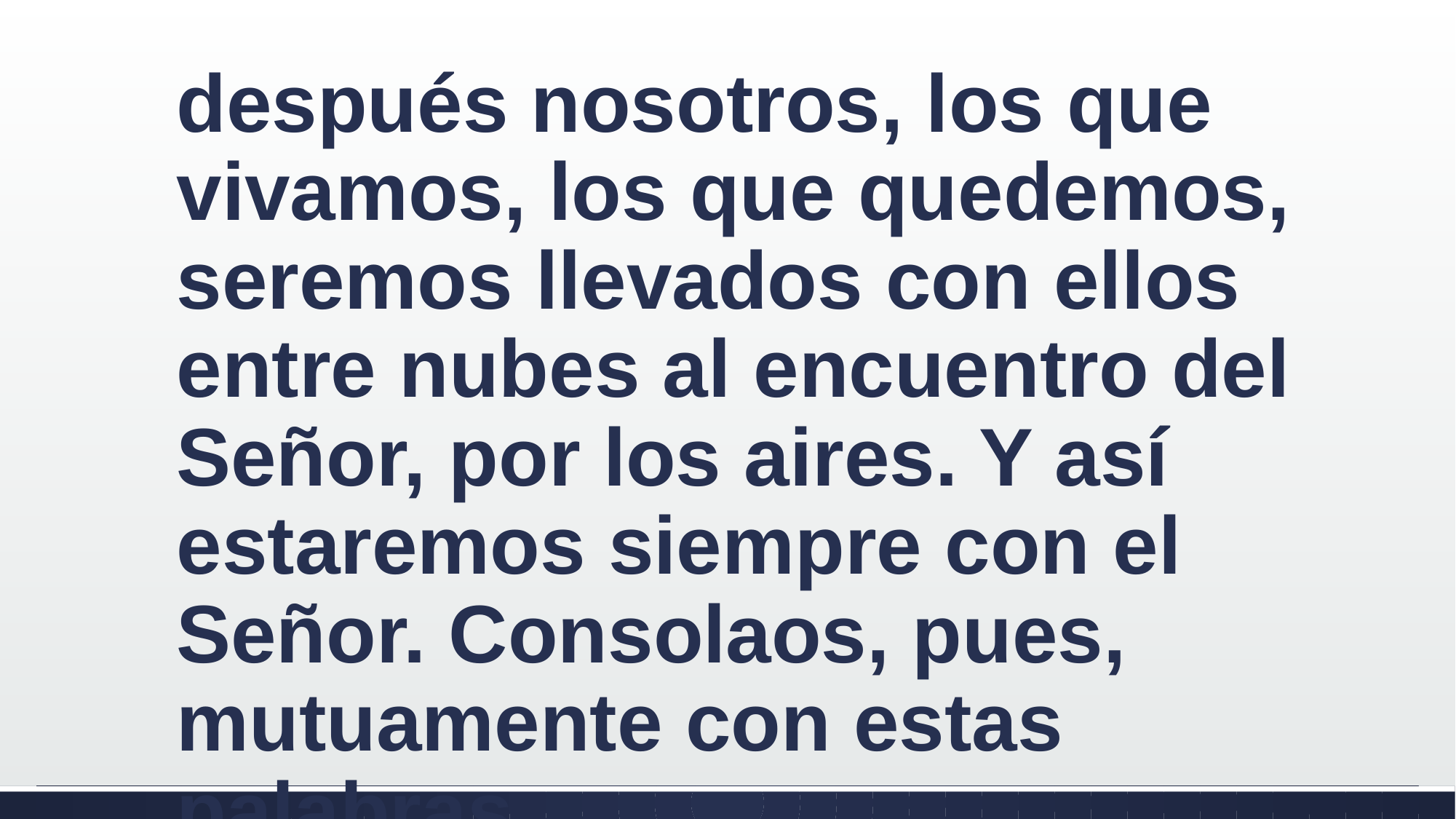

#
después nosotros, los que vivamos, los que quedemos, seremos llevados con ellos entre nubes al encuentro del Señor, por los aires. Y así estaremos siempre con el Señor. Consolaos, pues, mutuamente con estas palabras.